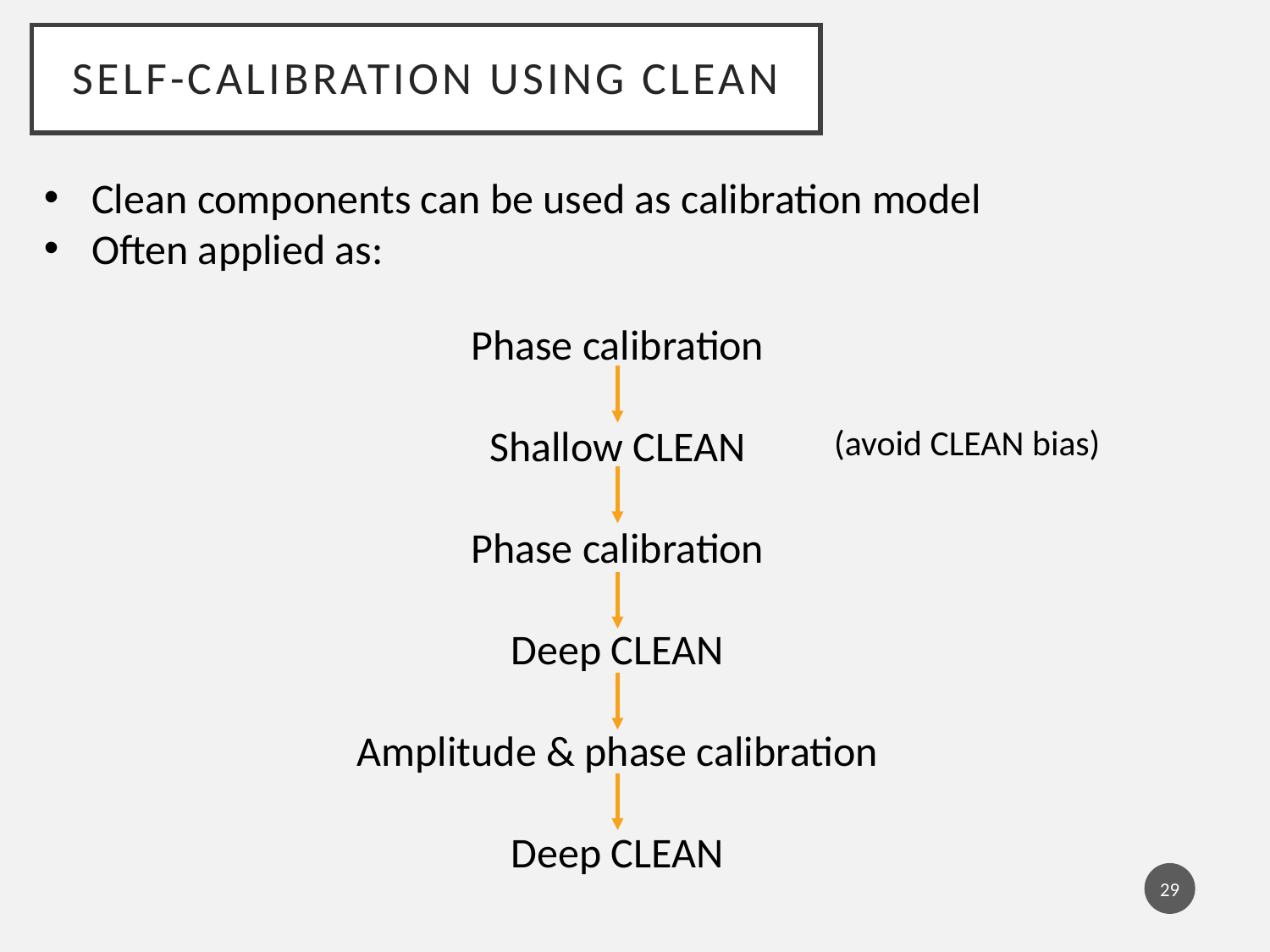

# Self-calibration using CLEAN
Clean components can be used as calibration model
Often applied as:
Phase calibration

Shallow CLEAN

Phase calibration

Deep CLEAN

Amplitude & phase calibration

Deep CLEAN
(avoid CLEAN bias)
29